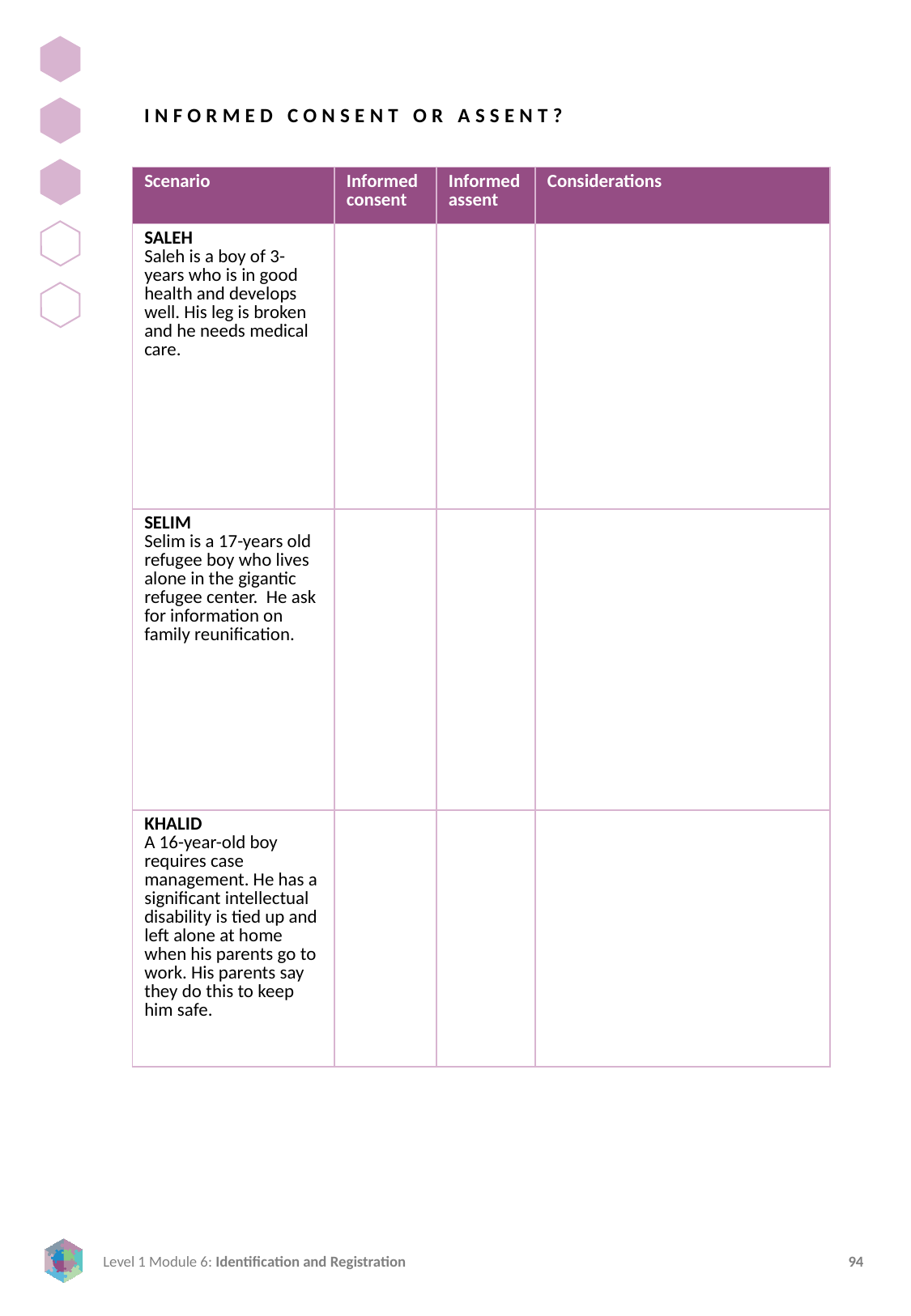

INFORMED CONSENT OR ASSENT?

| Scenario | Informed consent | Informed assent | Considerations |
| --- | --- | --- | --- |
| SALEH Saleh is a boy of 3-years who is in good health and develops well. His leg is broken and he needs medical care. |  |  |  |
| SELIM Selim is a 17-years old refugee boy who lives alone in the gigantic refugee center. He ask for information on family reunification. |  |  |  |
| KHALID A 16-year-old boy requires case management. He has a significant intellectual disability is tied up and left alone at home when his parents go to work. His parents say they do this to keep him safe. |  |  |  |